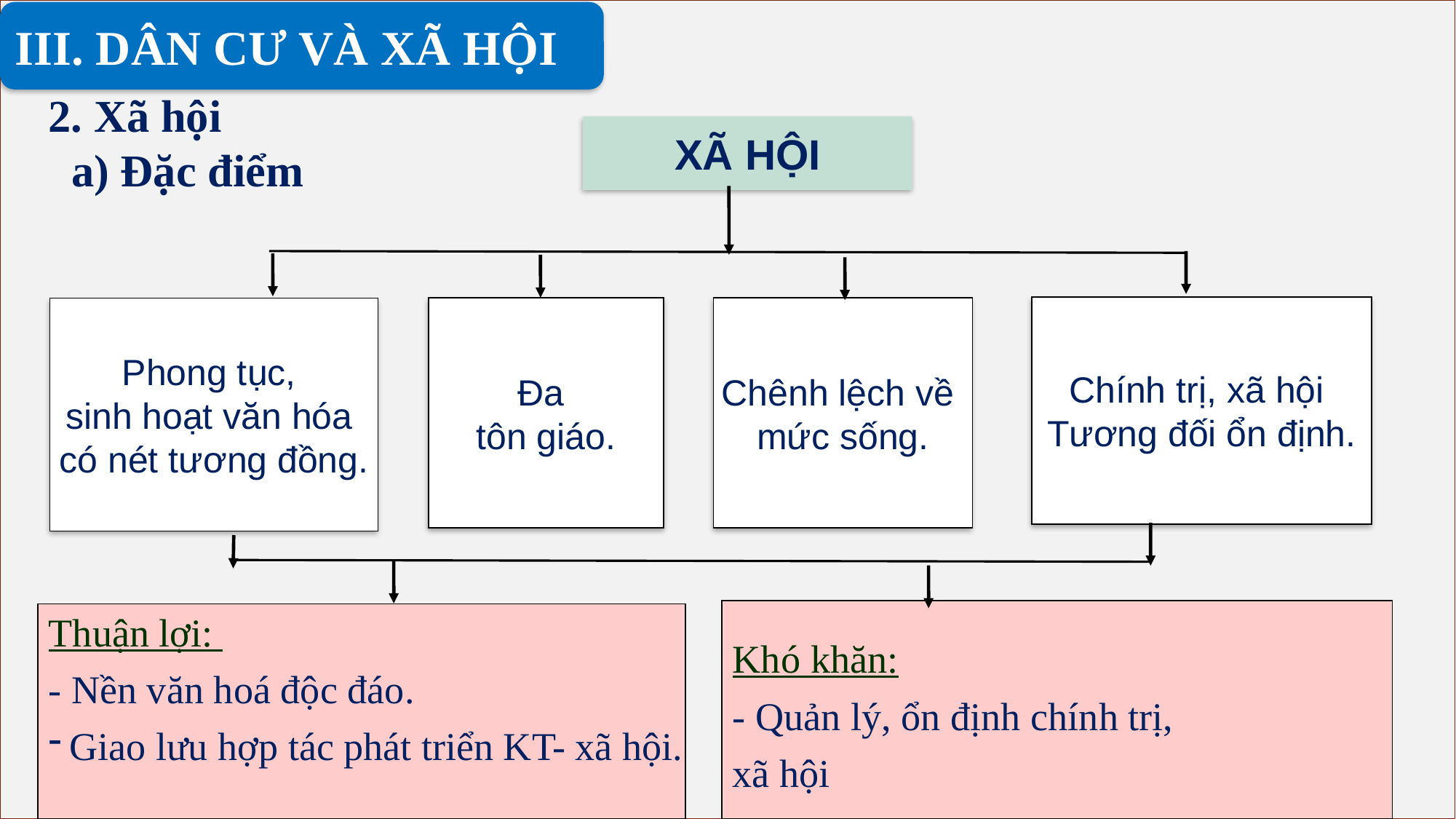

III. DÂN CƯ VÀ XÃ HỘI
2. Xã hội
  a) Đặc điểm

#
XÃ HỘI

Chính trị, xã hội
Tương đối ổn định.
Phong tục,
sinh hoạt văn hóa
có nét tương đồng.
Đa
tôn giáo.
Chênh lệch về
mức sống.

Khó khăn:
- Quản lý, ổn định chính trị,
xã hội

Thuận lợi:
- Nền văn hoá độc đáo.
Giao lưu hợp tác phát triển KT- xã hội.